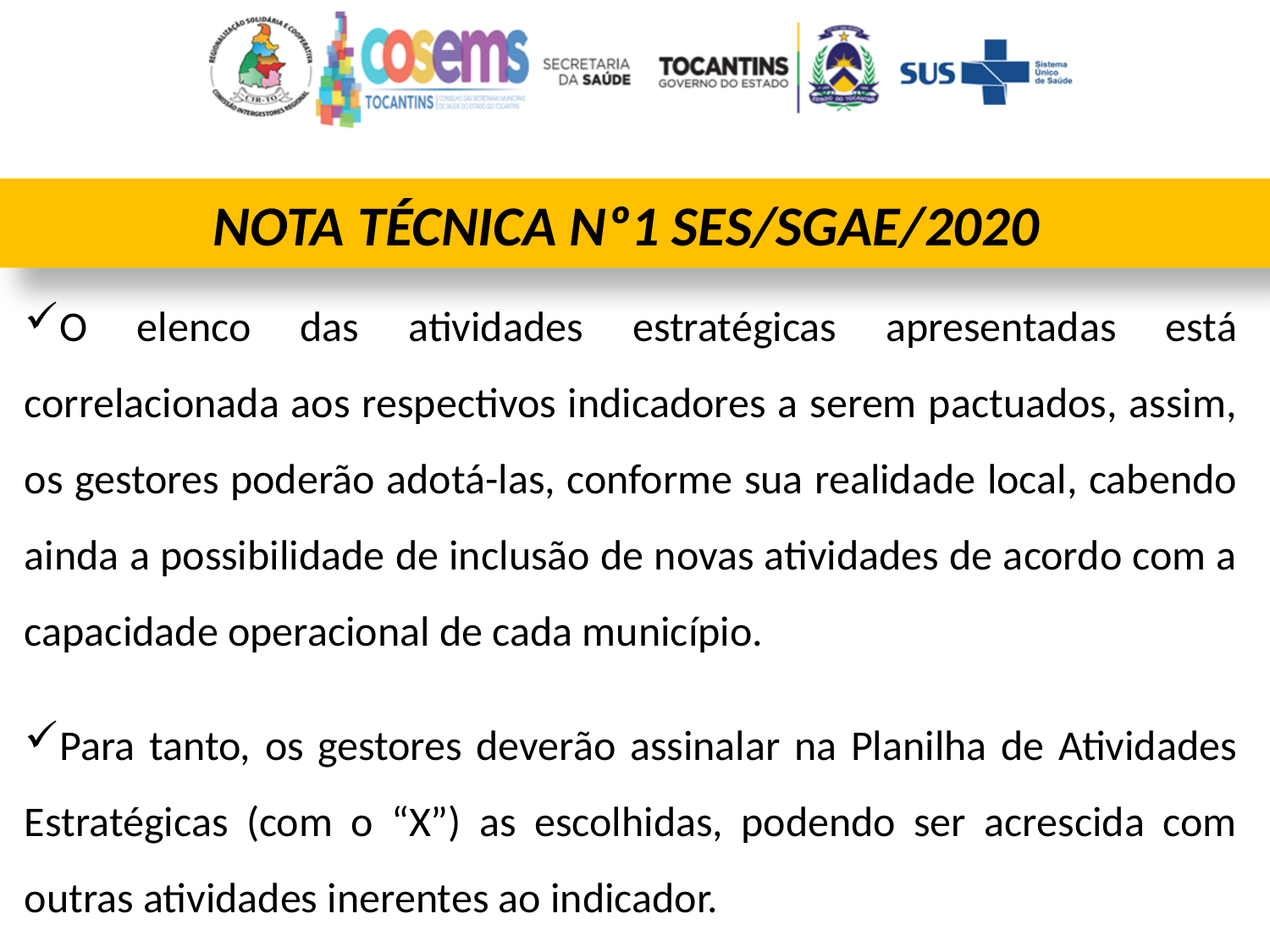

NOTA TÉCNICA Nº1 SES/SGAE/2020
O elenco das atividades estratégicas apresentadas está correlacionada aos respectivos indicadores a serem pactuados, assim, os gestores poderão adotá-las, conforme sua realidade local, cabendo ainda a possibilidade de inclusão de novas atividades de acordo com a capacidade operacional de cada município.

Para tanto, os gestores deverão assinalar na Planilha de Atividades Estratégicas (com o “X”) as escolhidas, podendo ser acrescida com outras atividades inerentes ao indicador.